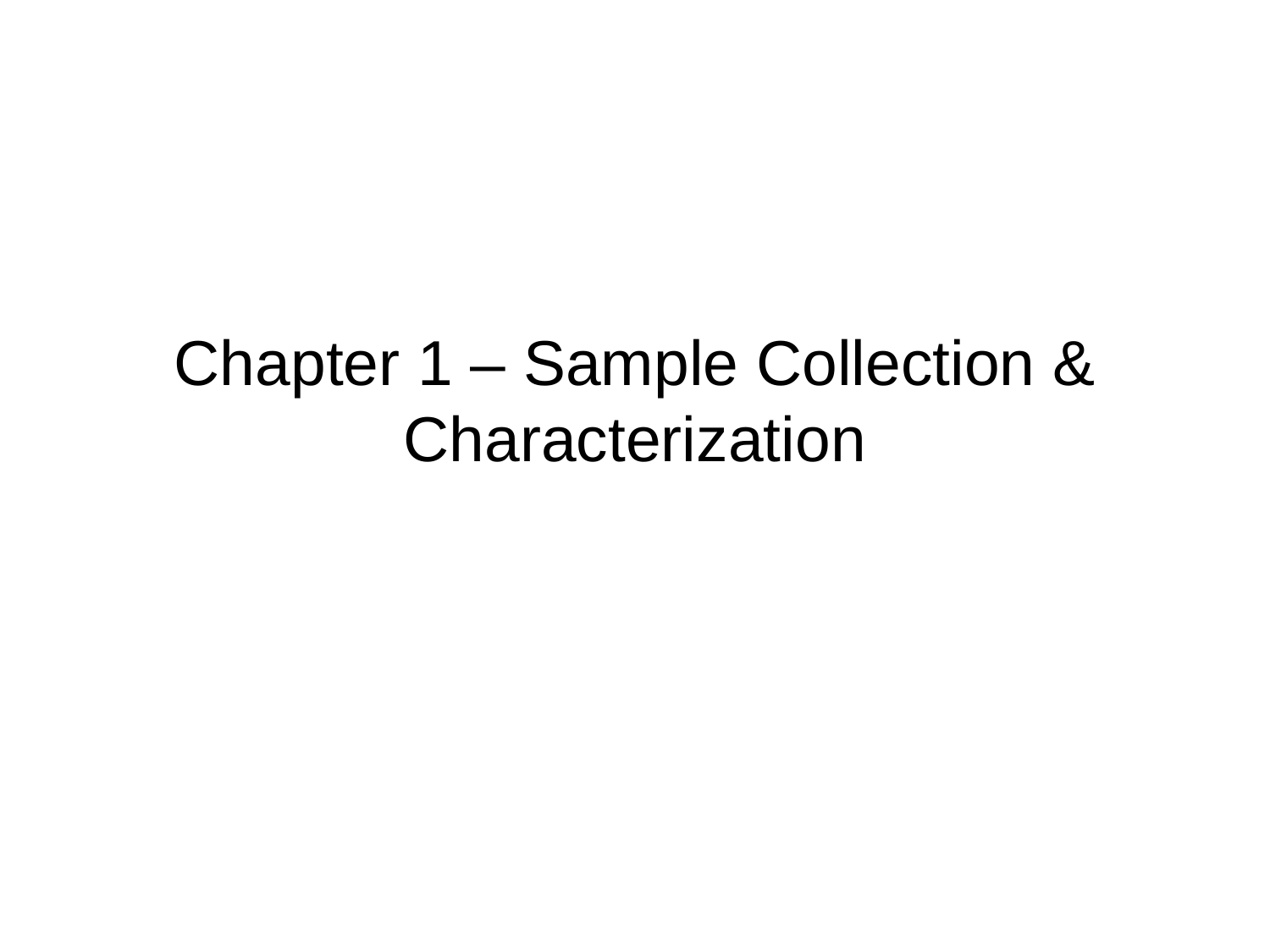

# Chapter 1 – Sample Collection & Characterization